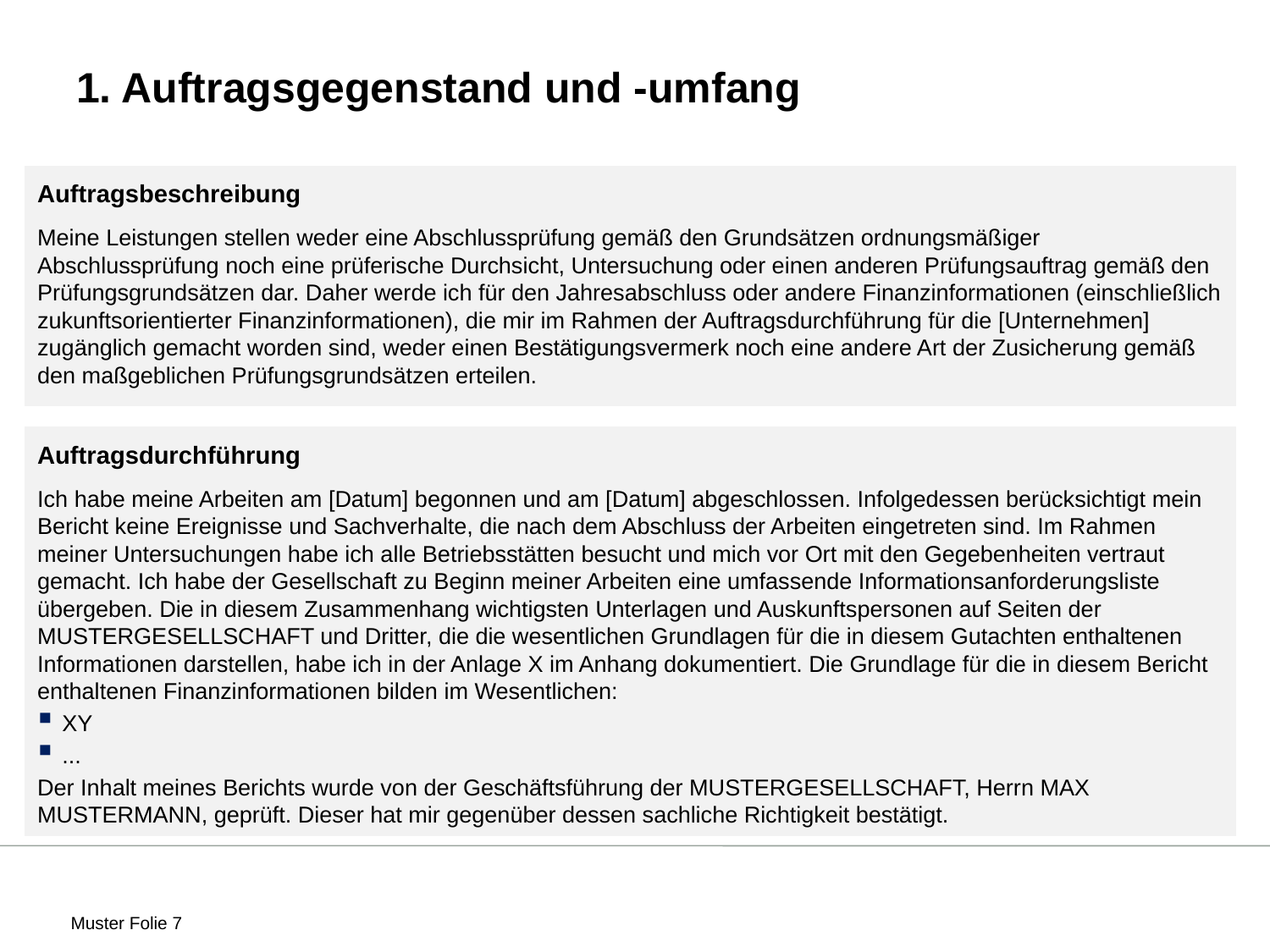

# 1. Auftragsgegenstand und -umfang
Auftragsbeschreibung
Meine Leistungen stellen weder eine Abschlussprüfung gemäß den Grundsätzen ordnungsmäßiger Abschlussprüfung noch eine prüferische Durchsicht, Untersuchung oder einen anderen Prüfungsauftrag gemäß den Prüfungsgrundsätzen dar. Daher werde ich für den Jahresabschluss oder andere Finanzinformationen (einschließlich zukunftsorientierter Finanzinformationen), die mir im Rahmen der Auftragsdurchführung für die [Unternehmen] zugänglich gemacht worden sind, weder einen Bestätigungsvermerk noch eine andere Art der Zusicherung gemäß den maßgeblichen Prüfungsgrundsätzen erteilen.

Auftragsdurchführung
Ich habe meine Arbeiten am [Datum] begonnen und am [Datum] abgeschlossen. Infolgedessen berücksichtigt mein Bericht keine Ereignisse und Sachverhalte, die nach dem Abschluss der Arbeiten eingetreten sind. Im Rahmen meiner Untersuchungen habe ich alle Betriebsstätten besucht und mich vor Ort mit den Gegebenheiten vertraut gemacht. Ich habe der Gesellschaft zu Beginn meiner Arbeiten eine umfassende Informationsanforderungsliste übergeben. Die in diesem Zusammenhang wichtigsten Unterlagen und Auskunftspersonen auf Seiten der MUSTERGESELLSCHAFT und Dritter, die die wesentlichen Grundlagen für die in diesem Gutachten enthaltenen Informationen darstellen, habe ich in der Anlage X im Anhang dokumentiert. Die Grundlage für die in diesem Bericht enthaltenen Finanzinformationen bilden im Wesentlichen:
XY
...
Der Inhalt meines Berichts wurde von der Geschäftsführung der MUSTERGESELLSCHAFT, Herrn MAX MUSTERMANN, geprüft. Dieser hat mir gegenüber dessen sachliche Richtigkeit bestätigt.

Muster Folie 7